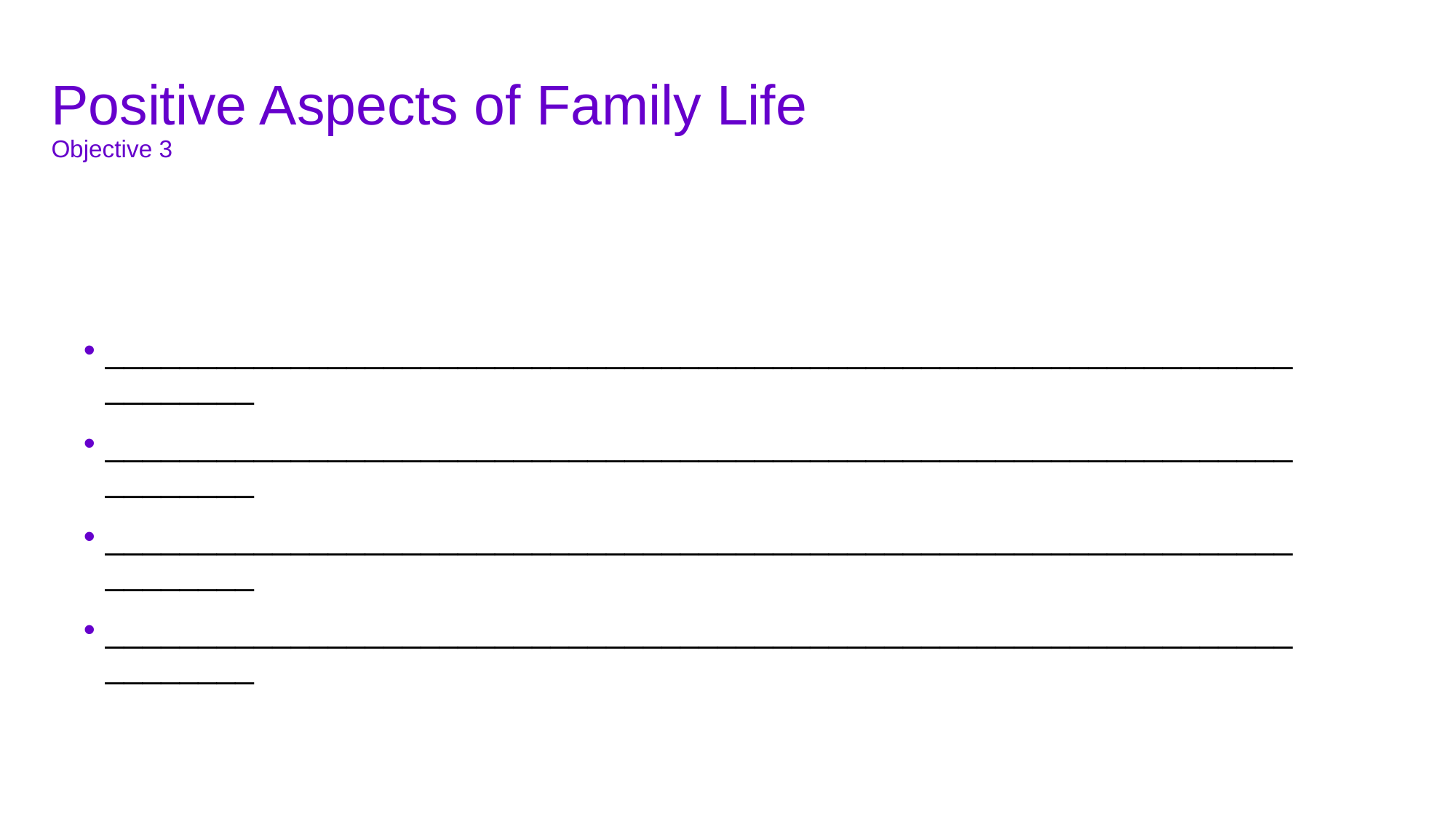

# Positive Aspects of Family Life Objective 3
________________________________________________________________________
________________________________________________________________________
________________________________________________________________________
________________________________________________________________________